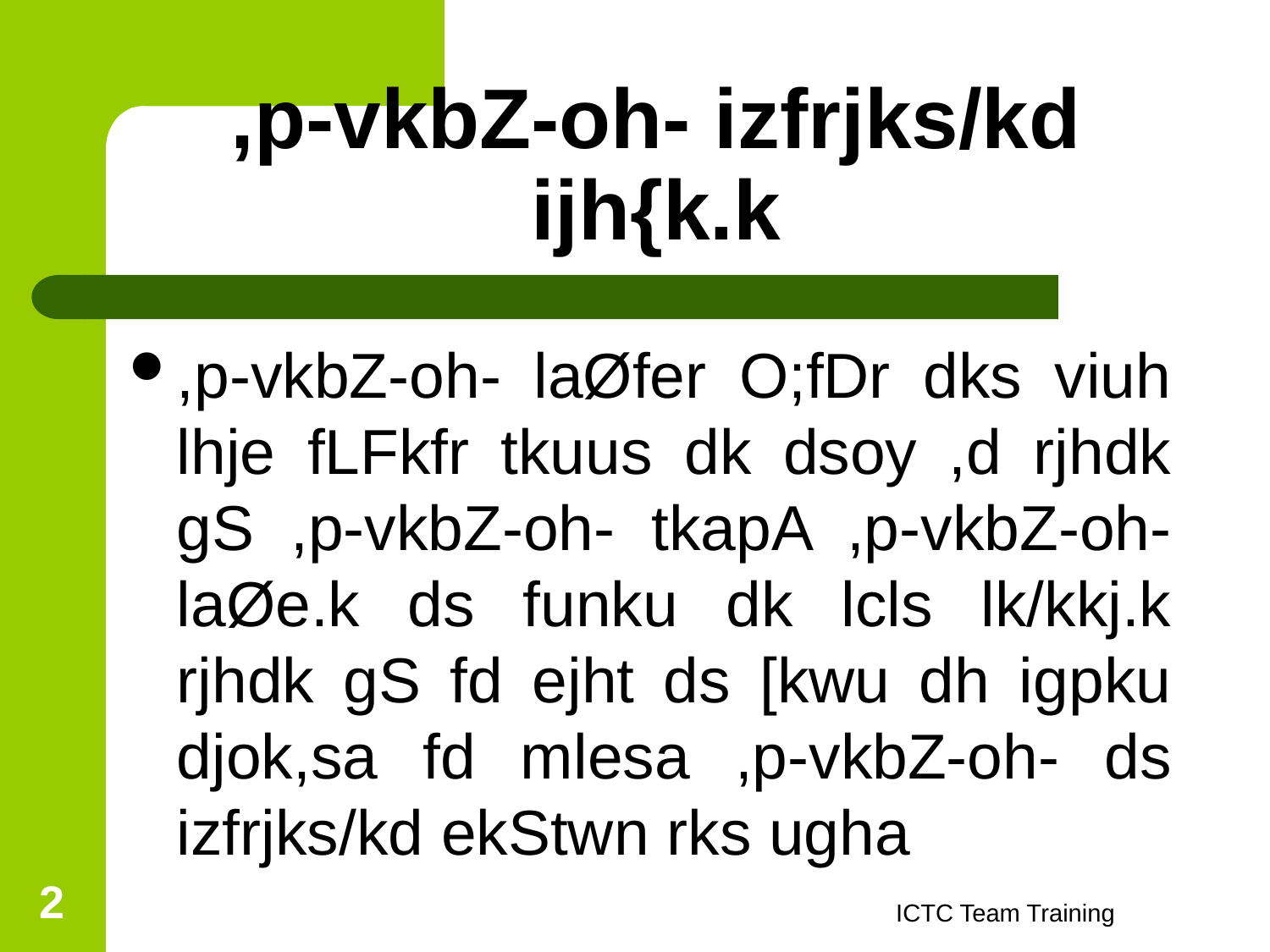

# ,p-vkbZ-oh- izfrjks/kd ijh{k.k
,p-vkbZ-oh- laØfer O;fDr dks viuh lhje fLFkfr tkuus dk dsoy ,d rjhdk gS ,p-vkbZ-oh- tkapA ,p-vkbZ-oh- laØe.k ds funku dk lcls lk/kkj.k rjhdk gS fd ejht ds [kwu dh igpku djok,sa fd mlesa ,p-vkbZ-oh- ds izfrjks/kd ekStwn rks ugha
2
ICTC Team Training